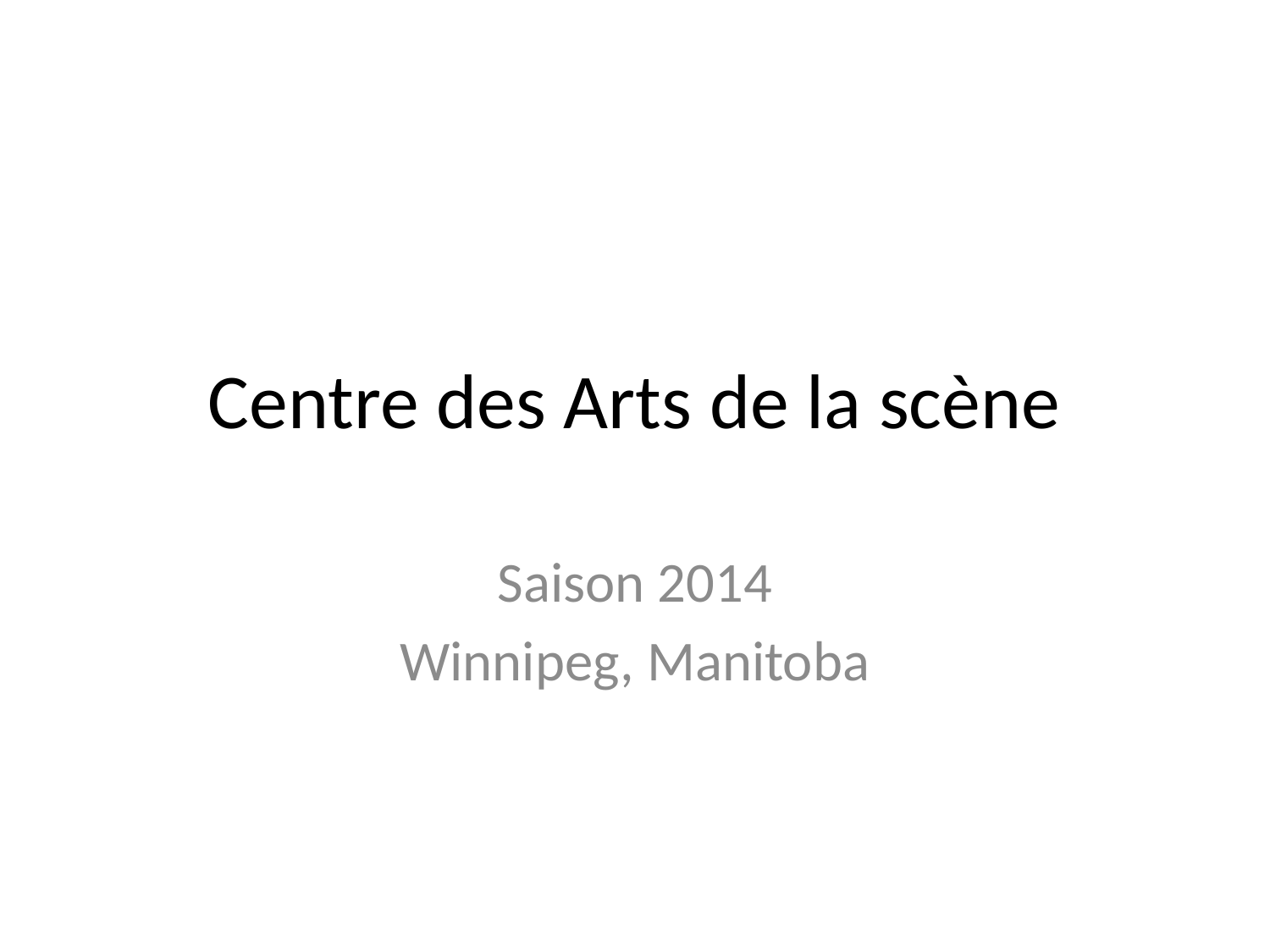

# Centre des Arts de la scène
Saison 2014
Winnipeg, Manitoba